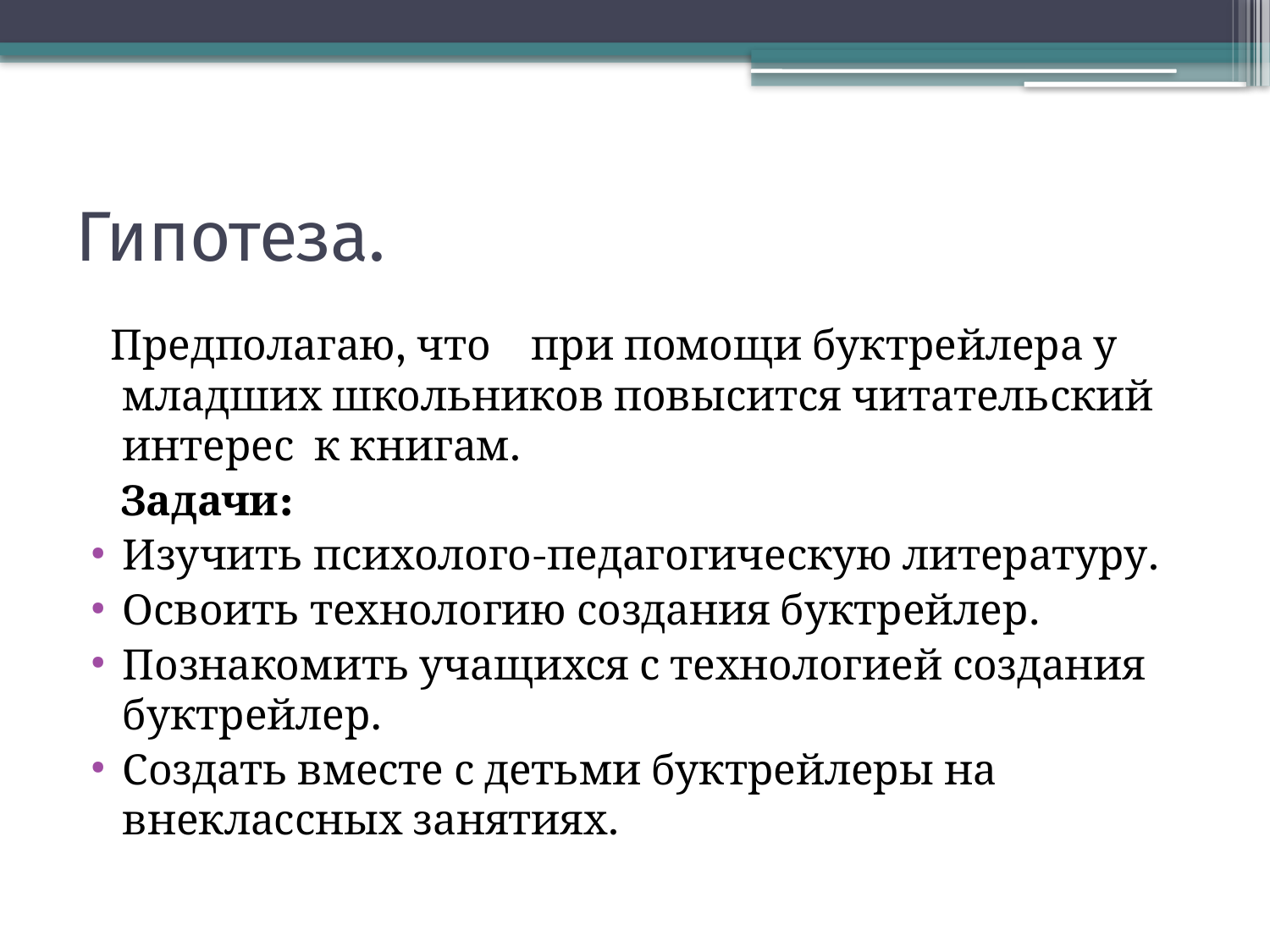

# Гипотеза.
  Предполагаю, что    при помощи буктрейлера у младших школьников повысится читательский  интерес  к книгам.
   Задачи:
Изучить психолого-педагогическую литературу.
Освоить технологию создания буктрейлер.
Познакомить учащихся с технологией создания буктрейлер.
Создать вместе с детьми буктрейлеры на внеклассных занятиях.